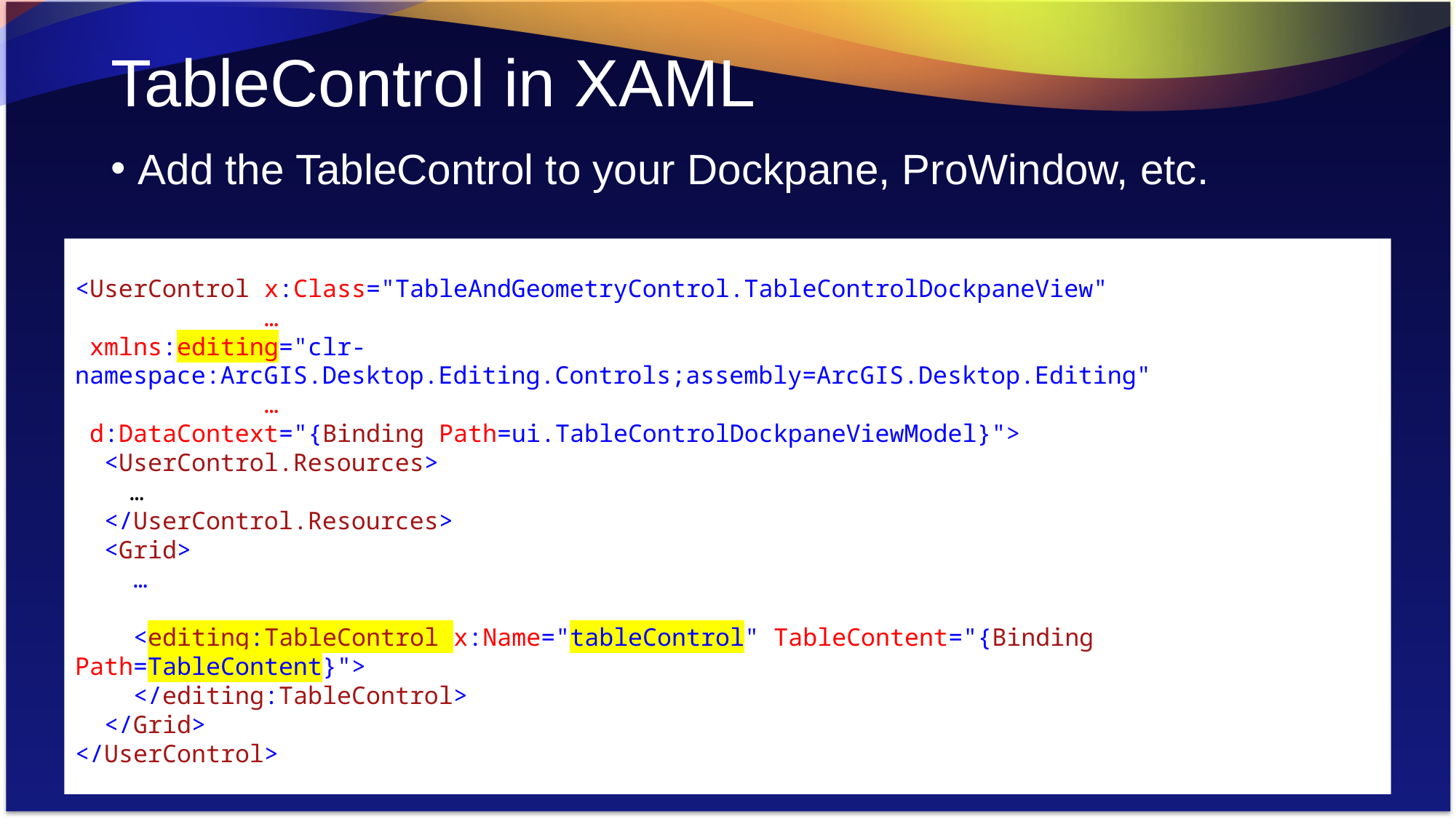

# TableControl in XAML
Add the TableControl to your Dockpane, ProWindow, etc.

<UserControl x:Class="TableAndGeometryControl.TableControlDockpaneView"
             …
 xmlns:editing="clr-namespace:ArcGIS.Desktop.Editing.Controls;assembly=ArcGIS.Desktop.Editing"
             …
 d:DataContext="{Binding Path=ui.TableControlDockpaneViewModel}">
  <UserControl.Resources>
…
  </UserControl.Resources>
  <Grid>
    …

    <editing:TableControl x:Name="tableControl" TableContent="{Binding Path=TableContent}">
    </editing:TableControl>
  </Grid>
</UserControl>